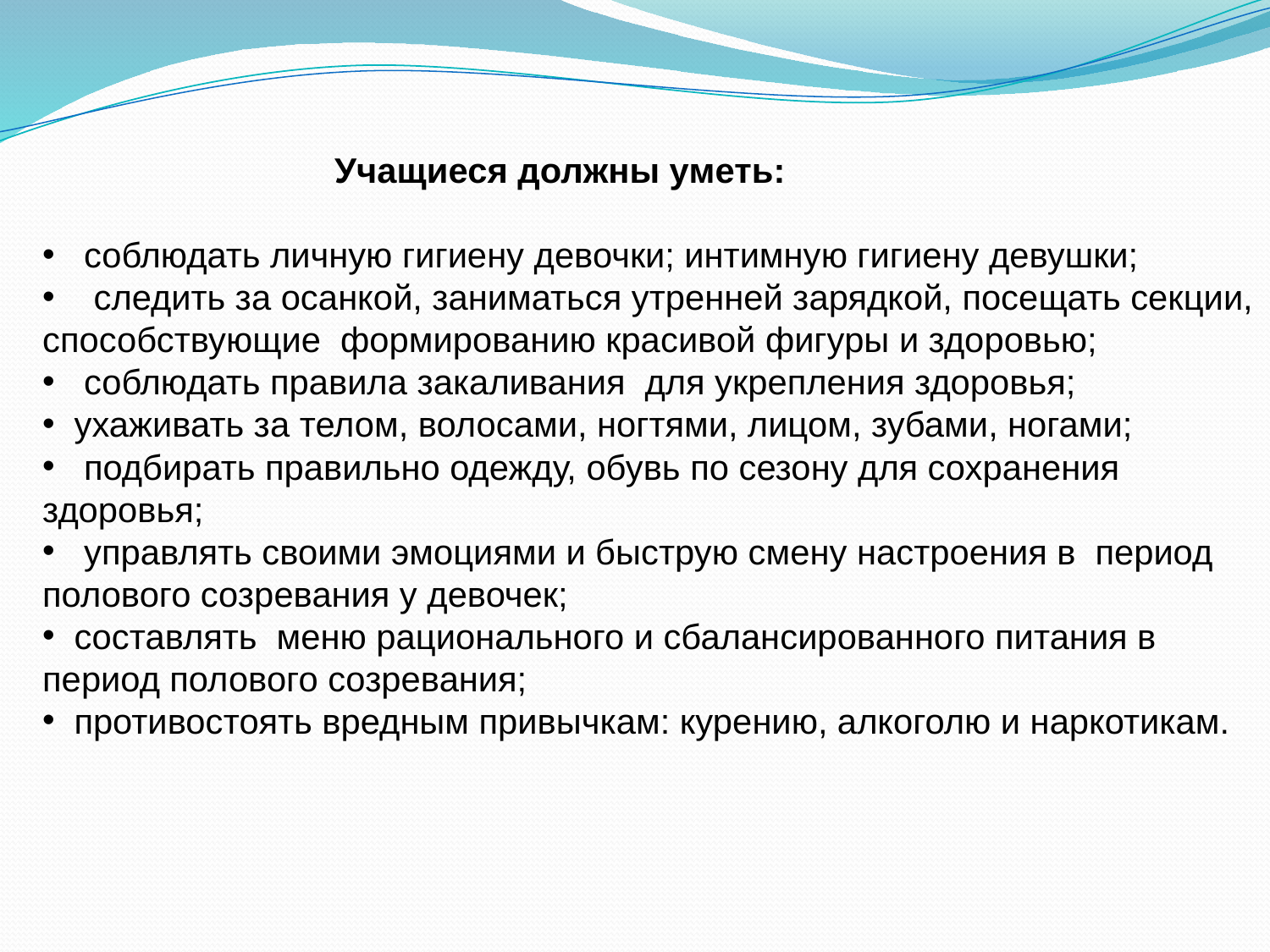

Учащиеся должны уметь:

   соблюдать личную гигиену девочки; интимную гигиену девушки;
    следить за осанкой, заниматься утренней зарядкой, посещать секции, способствующие  формированию красивой фигуры и здоровью;
   соблюдать правила закаливания  для укрепления здоровья;
  ухаживать за телом, волосами, ногтями, лицом, зубами, ногами;
   подбирать правильно одежду, обувь по сезону для сохранения здоровья;
   управлять своими эмоциями и быструю смену настроения в  период полового созревания у девочек;
  составлять  меню рационального и сбалансированного питания в период полового созревания;
  противостоять вредным привычкам: курению, алкоголю и наркотикам.